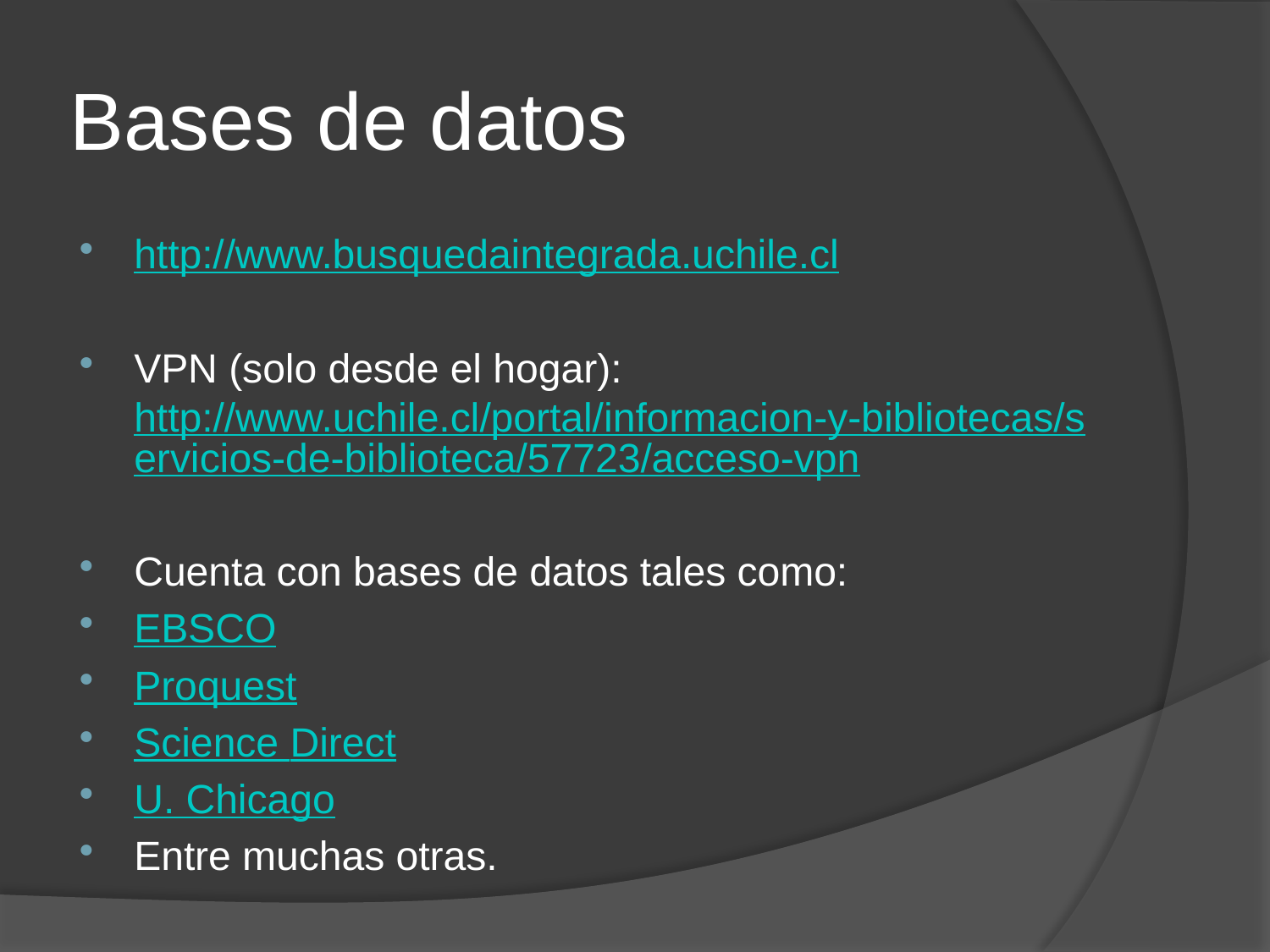

# Bases de datos
http://www.busquedaintegrada.uchile.cl

VPN (solo desde el hogar): http://www.uchile.cl/portal/informacion-y-bibliotecas/servicios-de-biblioteca/57723/acceso-vpn

Cuenta con bases de datos tales como:
EBSCO
Proquest
Science Direct
U. Chicago
Entre muchas otras.